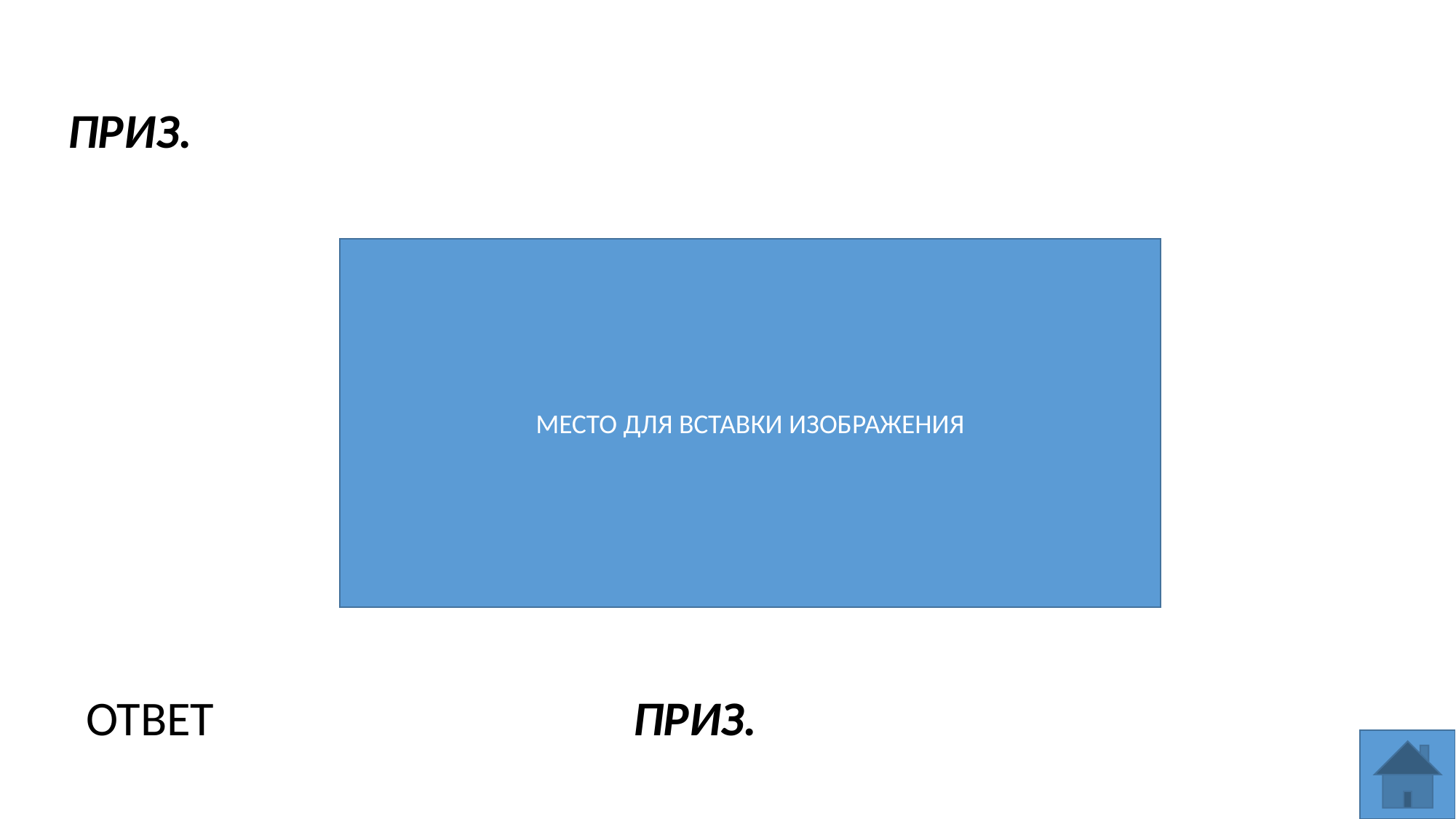

ПРИЗ.
МЕСТО ДЛЯ ВСТАВКИ ИЗОБРАЖЕНИЯ
ПРИЗ.
ОТВЕТ